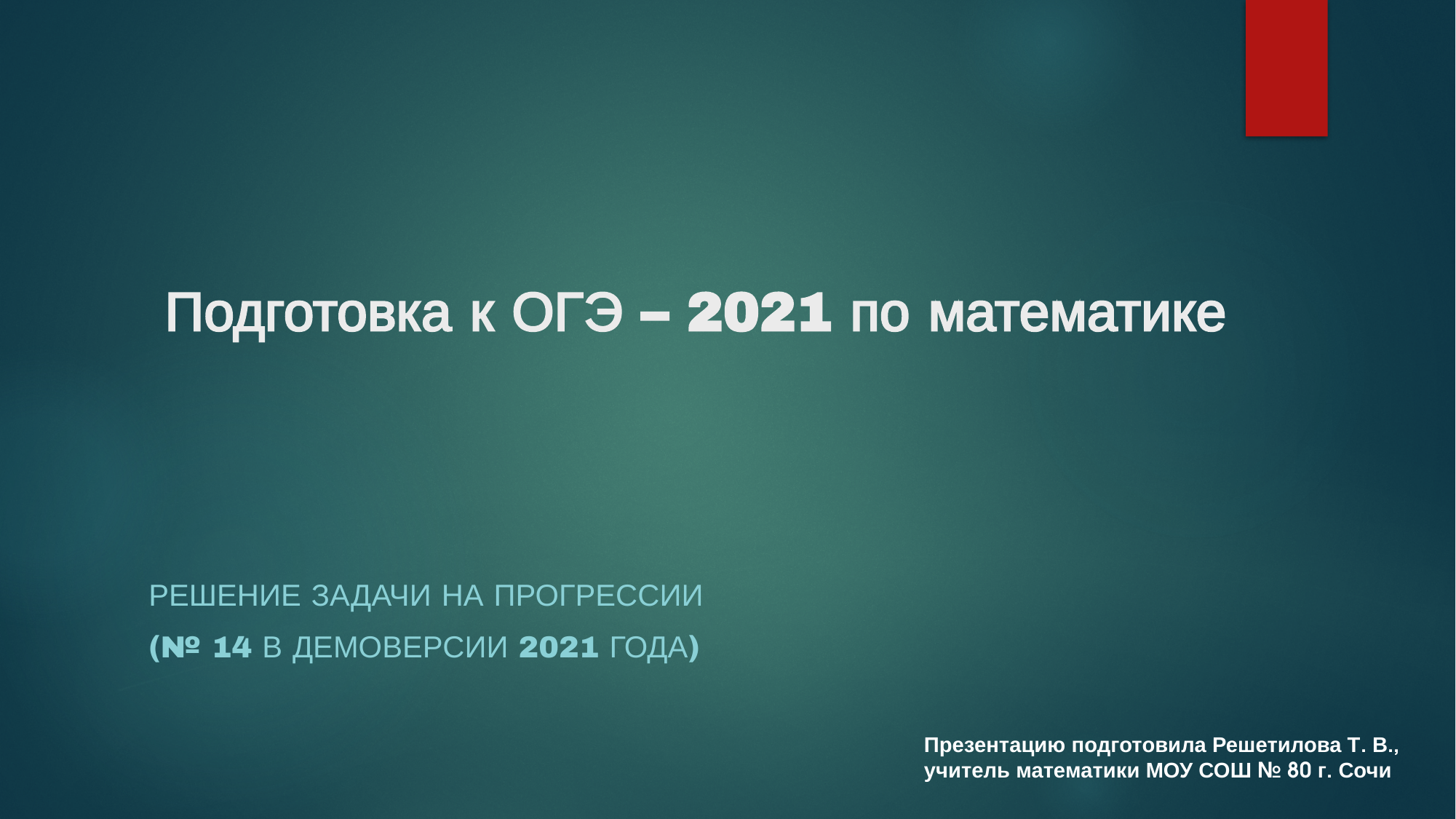

# Подготовка к ОГЭ – 2021 по математике
решение задачи на прогрессии
(№ 14 в демоверсии 2021 года)
Презентацию подготовила Решетилова Т. В.,
учитель математики МОУ СОШ № 80 г. Сочи